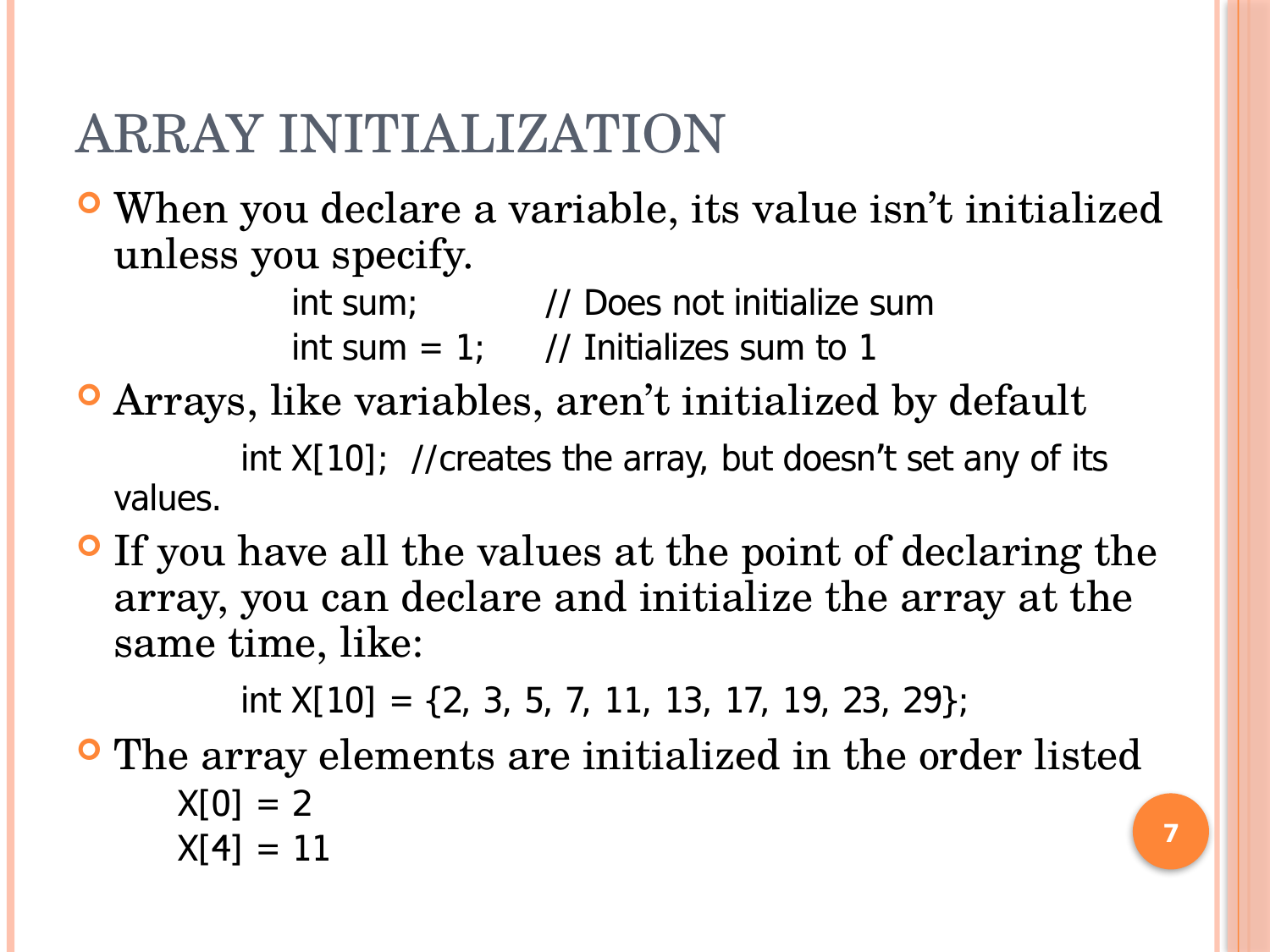

# Array Initialization
When you declare a variable, its value isn’t initialized unless you specify.
		int sum;	// Does not initialize sum
		int sum = 1; 	// Initializes sum to 1
Arrays, like variables, aren’t initialized by default
		int X[10];  //creates the array, but doesn’t set any of its values.
If you have all the values at the point of declaring the array, you can declare and initialize the array at the same time, like:
		int X[10] = {2, 3, 5, 7, 11, 13, 17, 19, 23, 29};
The array elements are initialized in the order listed
X[0] = 2
X[4] = 11
7